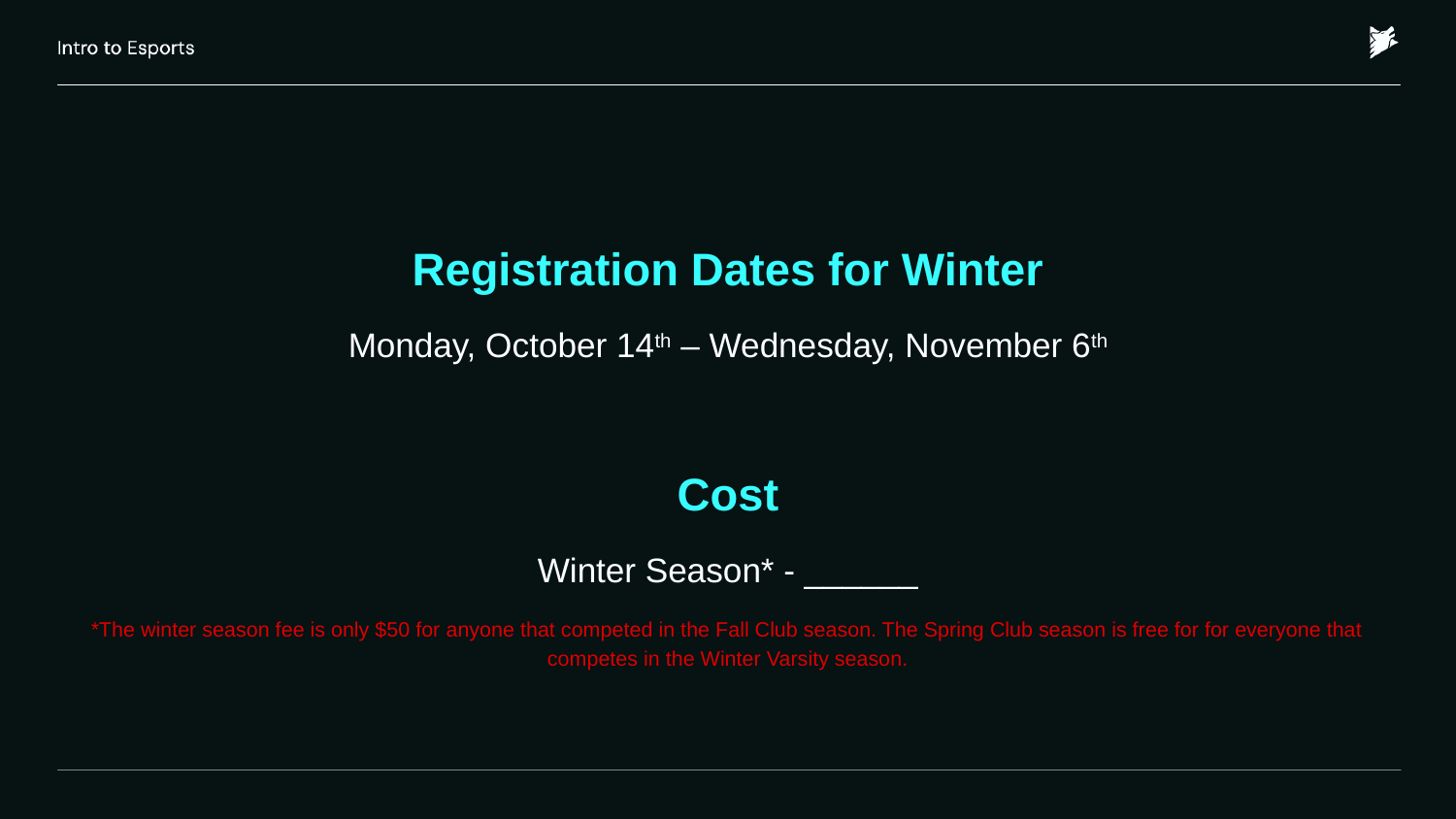

Registration Dates for Winter
Monday, October 14th – Wednesday, November 6th

Cost
Winter Season* - ______
*The winter season fee is only $50 for anyone that competed in the Fall Club season. The Spring Club season is free for for everyone that competes in the Winter Varsity season.